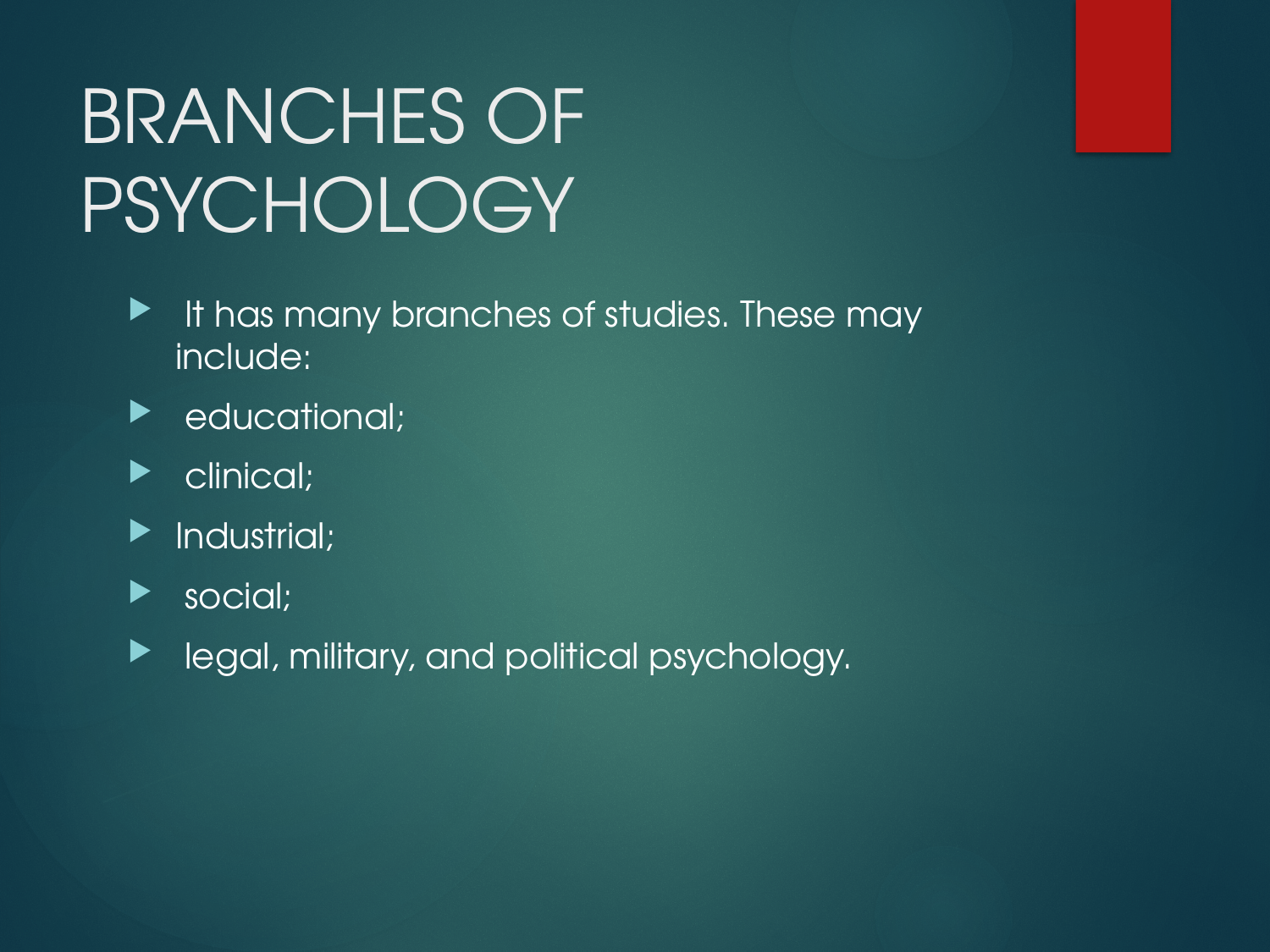

# BRANCHES OF PSYCHOLOGY
 It has many branches of studies. These may include:
 educational;
 clinical;
Industrial;
 social;
 legal, military, and political psychology.